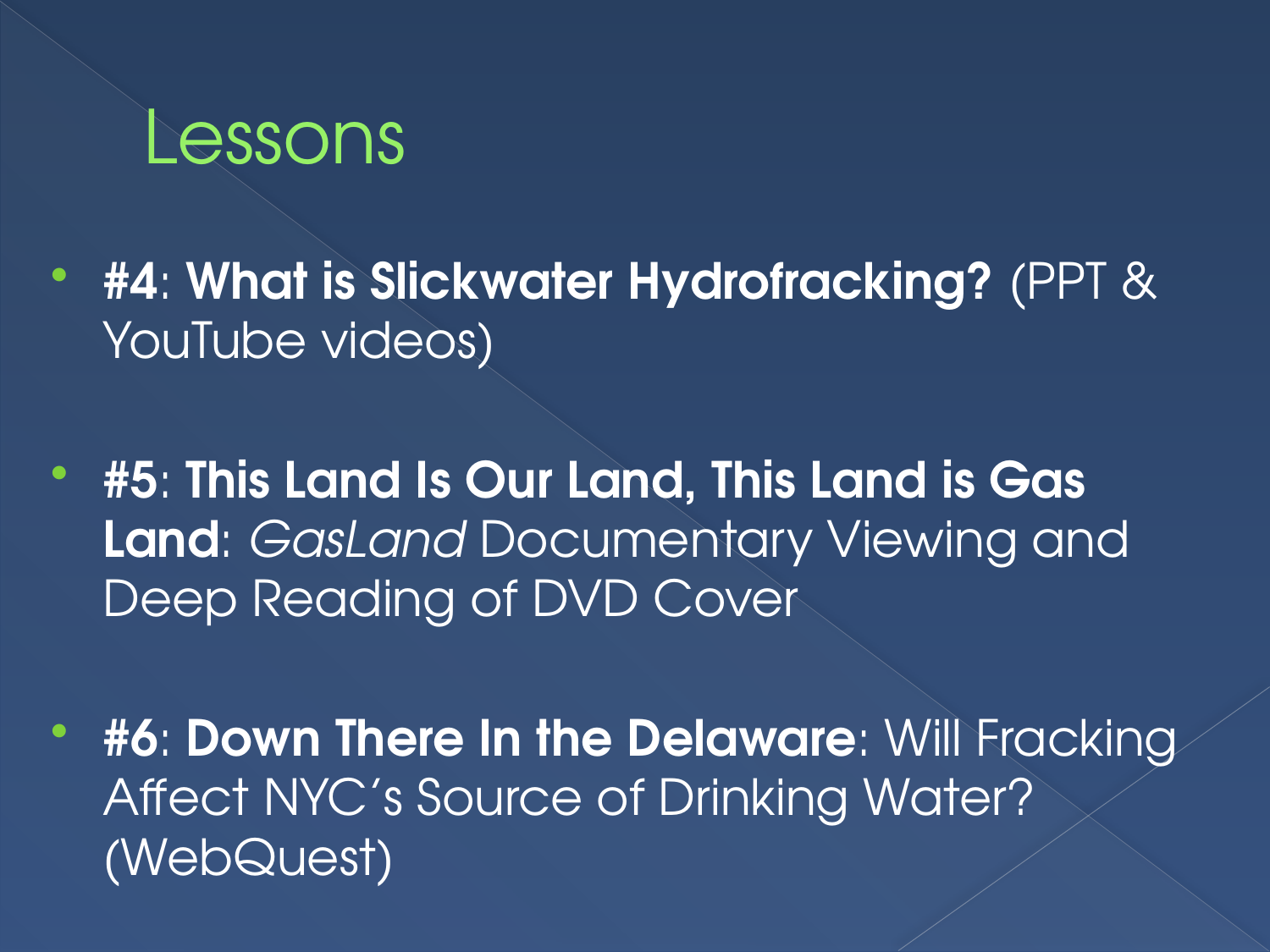

# Lessons
#4: What is Slickwater Hydrofracking? (PPT & YouTube videos)

#5: This Land Is Our Land, This Land is Gas Land: GasLand Documentary Viewing and Deep Reading of DVD Cover

#6: Down There In the Delaware: Will Fracking Affect NYC’s Source of Drinking Water? (WebQuest)